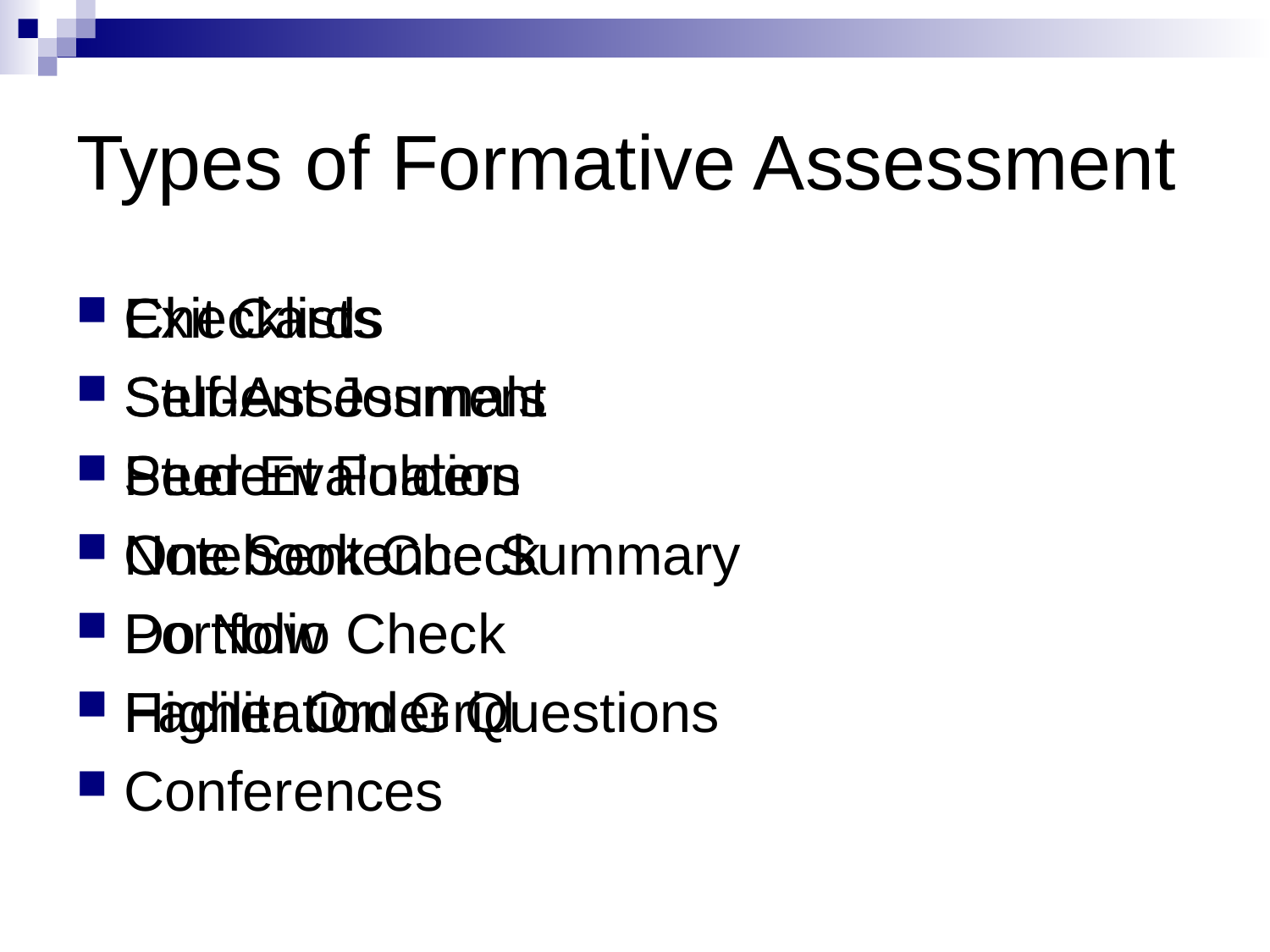

# Types of Formative Assessment
Checklists
Student Journals
Student Folders
One Sentence Summary
Do Now
Facilitation Grid
Exit Cards
Self-Assessment
Peer Evaluation
Notebook Check
Portfolio Check
Higher Order Questions
Conferences